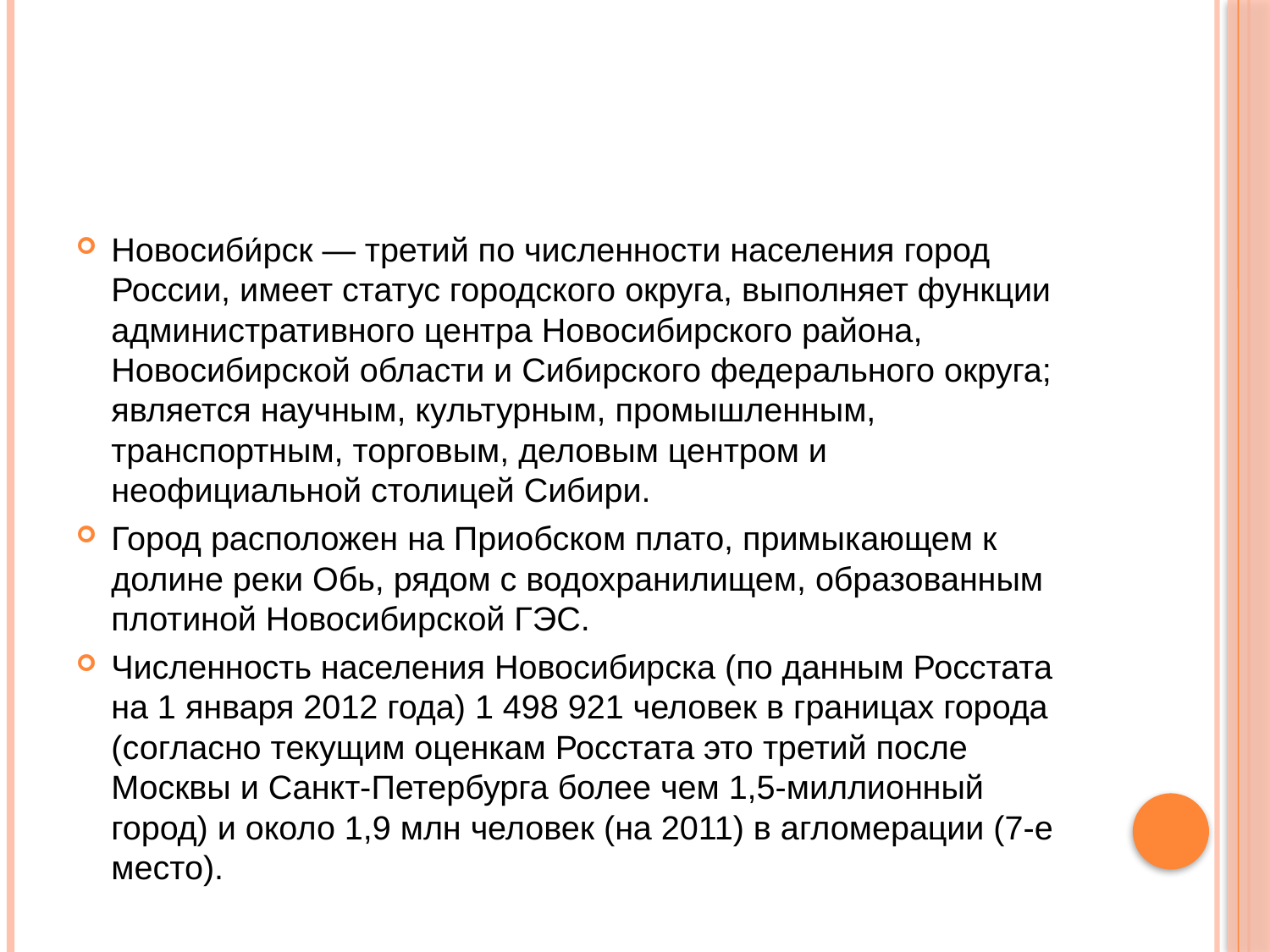

#
Новосиби́рск — третий по численности населения город России, имеет статус городского округа, выполняет функции административного центра Новосибирского района, Новосибирской области и Сибирского федерального округа; является научным, культурным, промышленным, транспортным, торговым, деловым центром и неофициальной столицей Сибири.
Город расположен на Приобском плато, примыкающем к долине реки Обь, рядом с водохранилищем, образованным плотиной Новосибирской ГЭС.
Численность населения Новосибирска (по данным Росстата на 1 января 2012 года) 1 498 921 человек в границах города (согласно текущим оценкам Росстата это третий после Москвы и Санкт-Петербурга более чем 1,5-миллионный город) и около 1,9 млн человек (на 2011) в агломерации (7-е место).